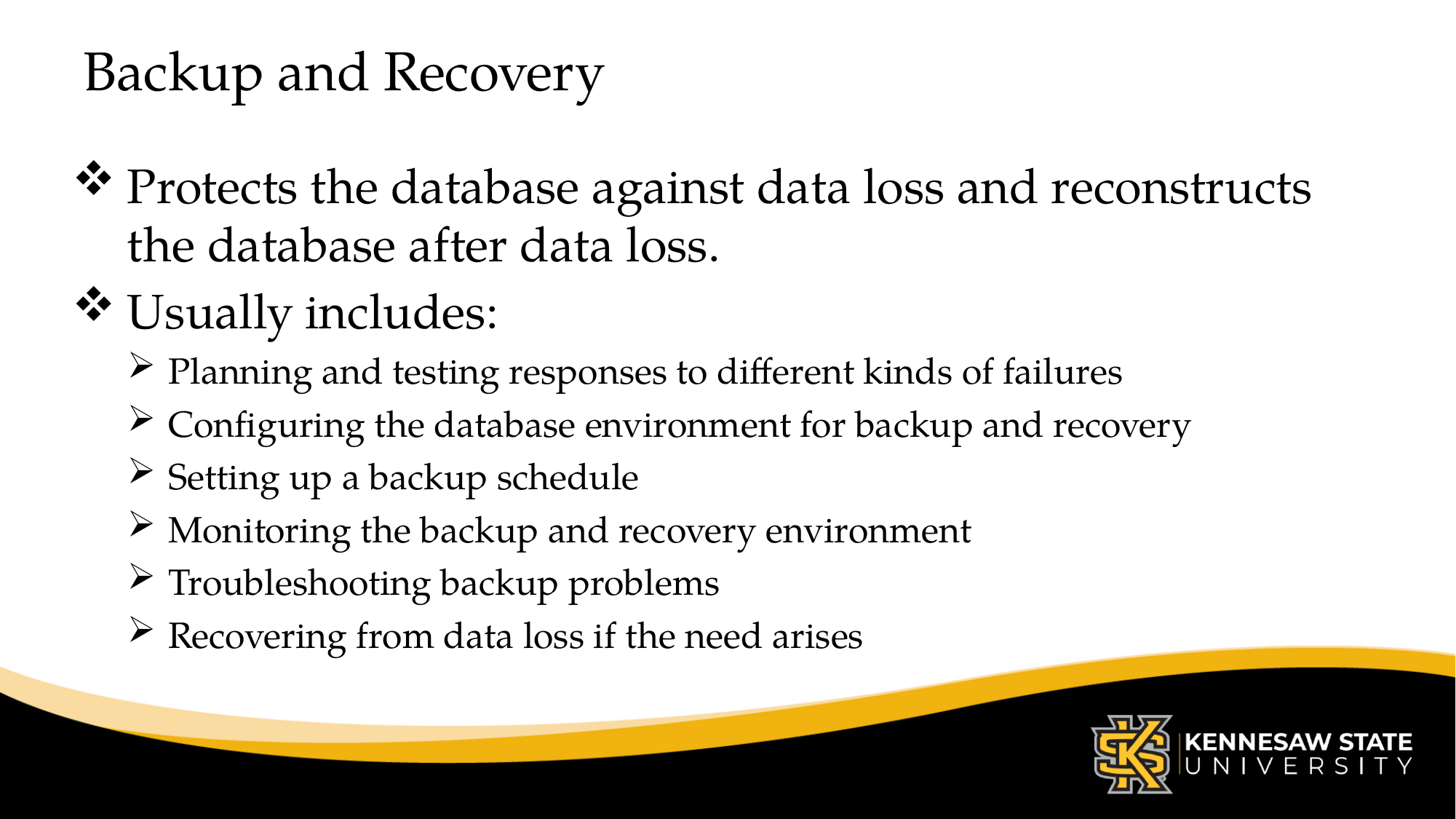

# Backup and Recovery
Protects the database against data loss and reconstructs the database after data loss.
Usually includes:
Planning and testing responses to different kinds of failures
Configuring the database environment for backup and recovery
Setting up a backup schedule
Monitoring the backup and recovery environment
Troubleshooting backup problems
Recovering from data loss if the need arises